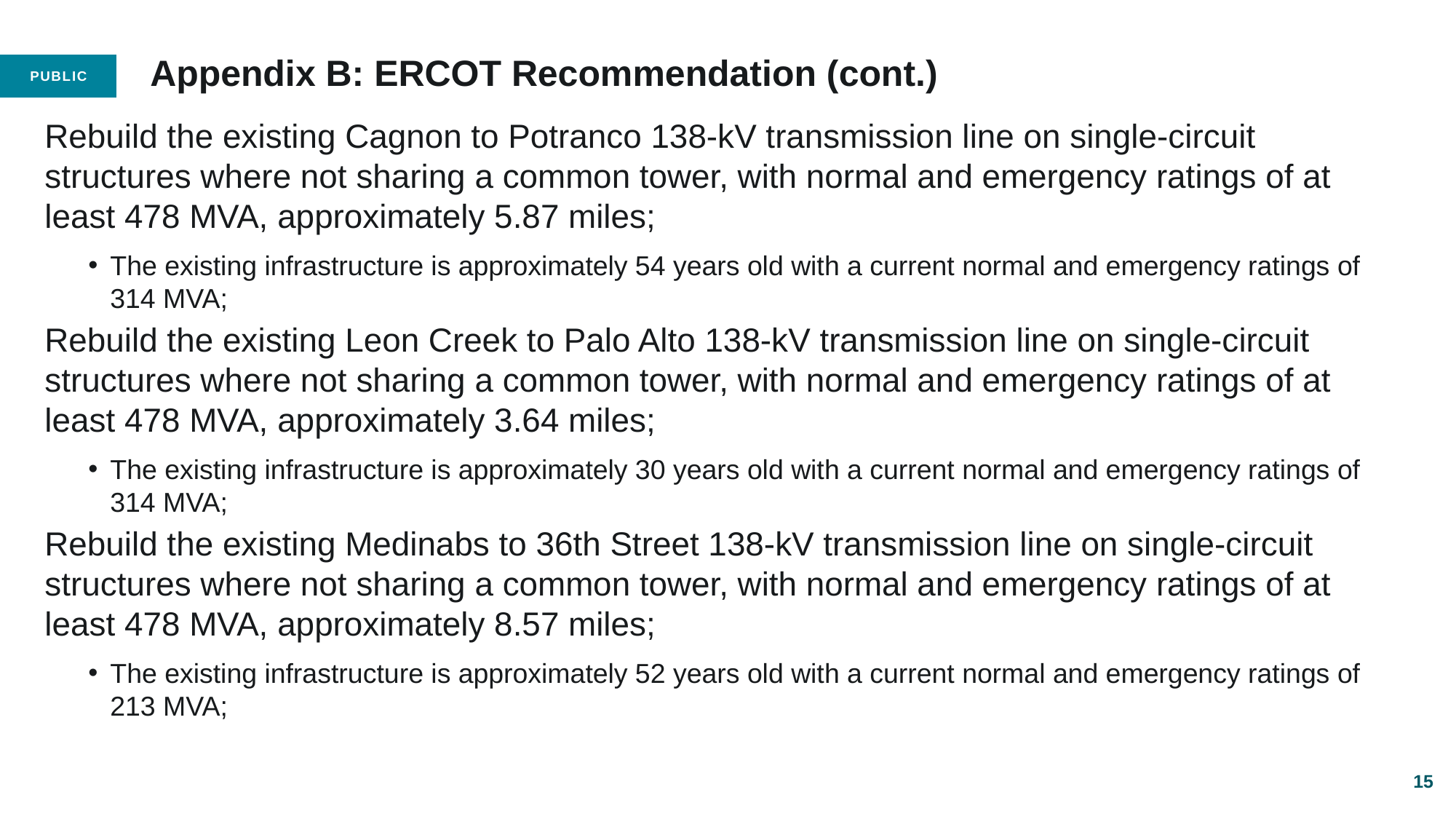

# Appendix B: ERCOT Recommendation (cont.)
Rebuild the existing Cagnon to Potranco 138-kV transmission line on single-circuit structures where not sharing a common tower, with normal and emergency ratings of at least 478 MVA, approximately 5.87 miles;
The existing infrastructure is approximately 54 years old with a current normal and emergency ratings of 314 MVA;
Rebuild the existing Leon Creek to Palo Alto 138-kV transmission line on single-circuit structures where not sharing a common tower, with normal and emergency ratings of at least 478 MVA, approximately 3.64 miles;
The existing infrastructure is approximately 30 years old with a current normal and emergency ratings of 314 MVA;
Rebuild the existing Medinabs to 36th Street 138-kV transmission line on single-circuit structures where not sharing a common tower, with normal and emergency ratings of at least 478 MVA, approximately 8.57 miles;
The existing infrastructure is approximately 52 years old with a current normal and emergency ratings of 213 MVA;
15